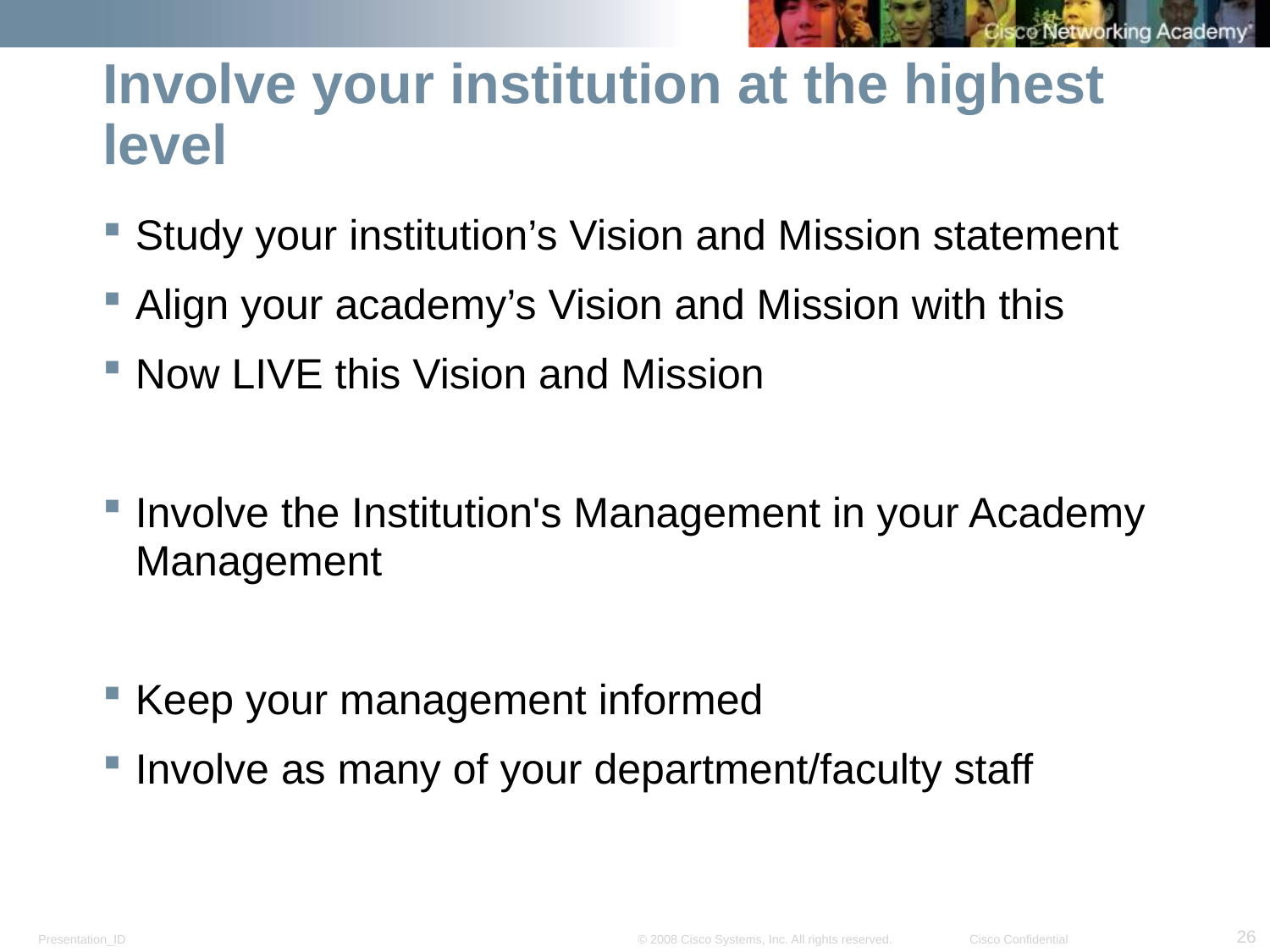

# Involve your institution at the highest level
Study your institution’s Vision and Mission statement
Align your academy’s Vision and Mission with this
Now LIVE this Vision and Mission

Involve the Institution's Management in your Academy Management

Keep your management informed
Involve as many of your department/faculty staff